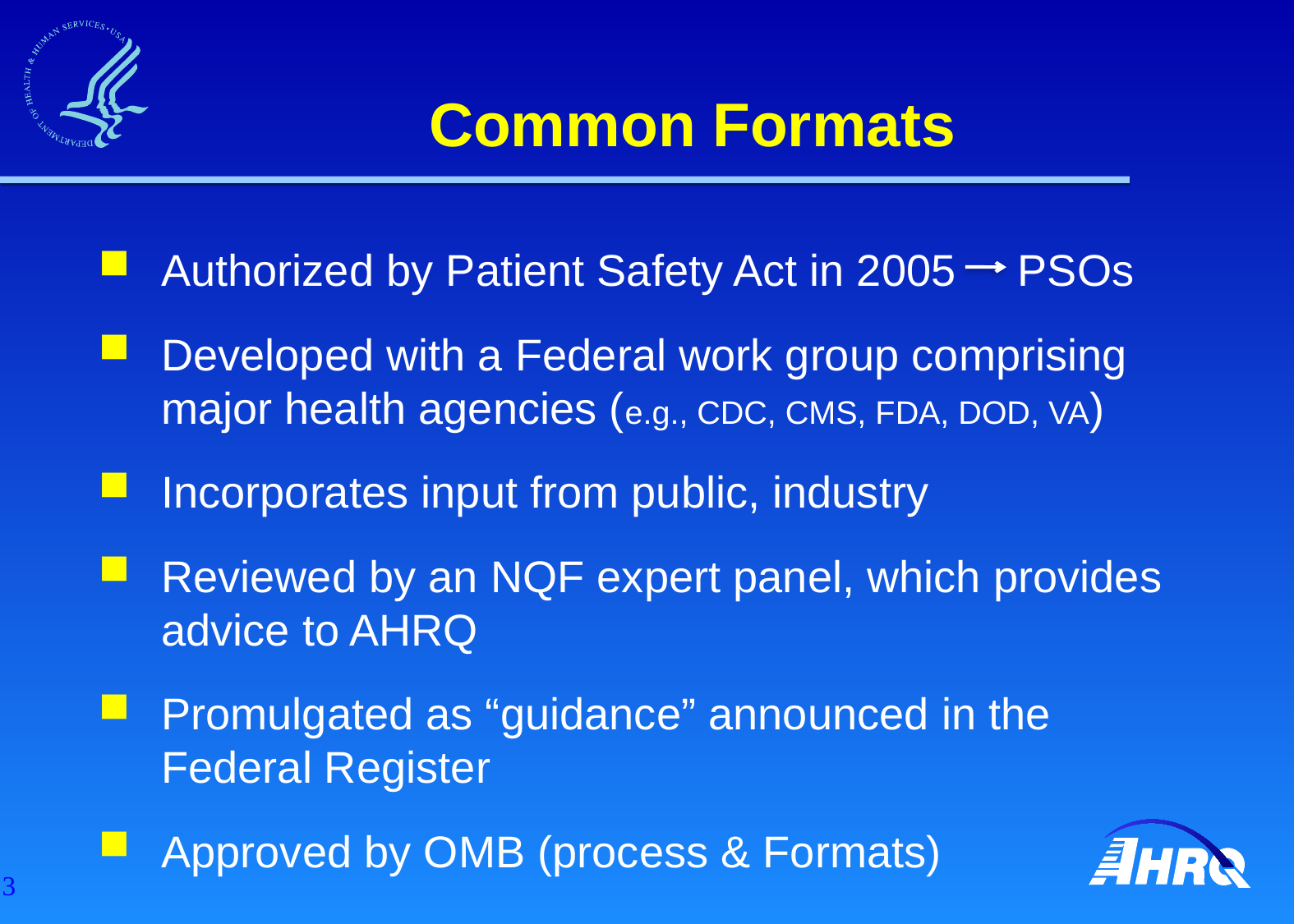

# Common Formats
Authorized by Patient Safety Act in 2005     PSOs
Developed with a Federal work group comprising major health agencies (e.g., CDC, CMS, FDA, DOD, VA)
Incorporates input from public, industry
Reviewed by an NQF expert panel, which provides advice to AHRQ
Promulgated as “guidance” announced in the Federal Register
Approved by OMB (process & Formats)